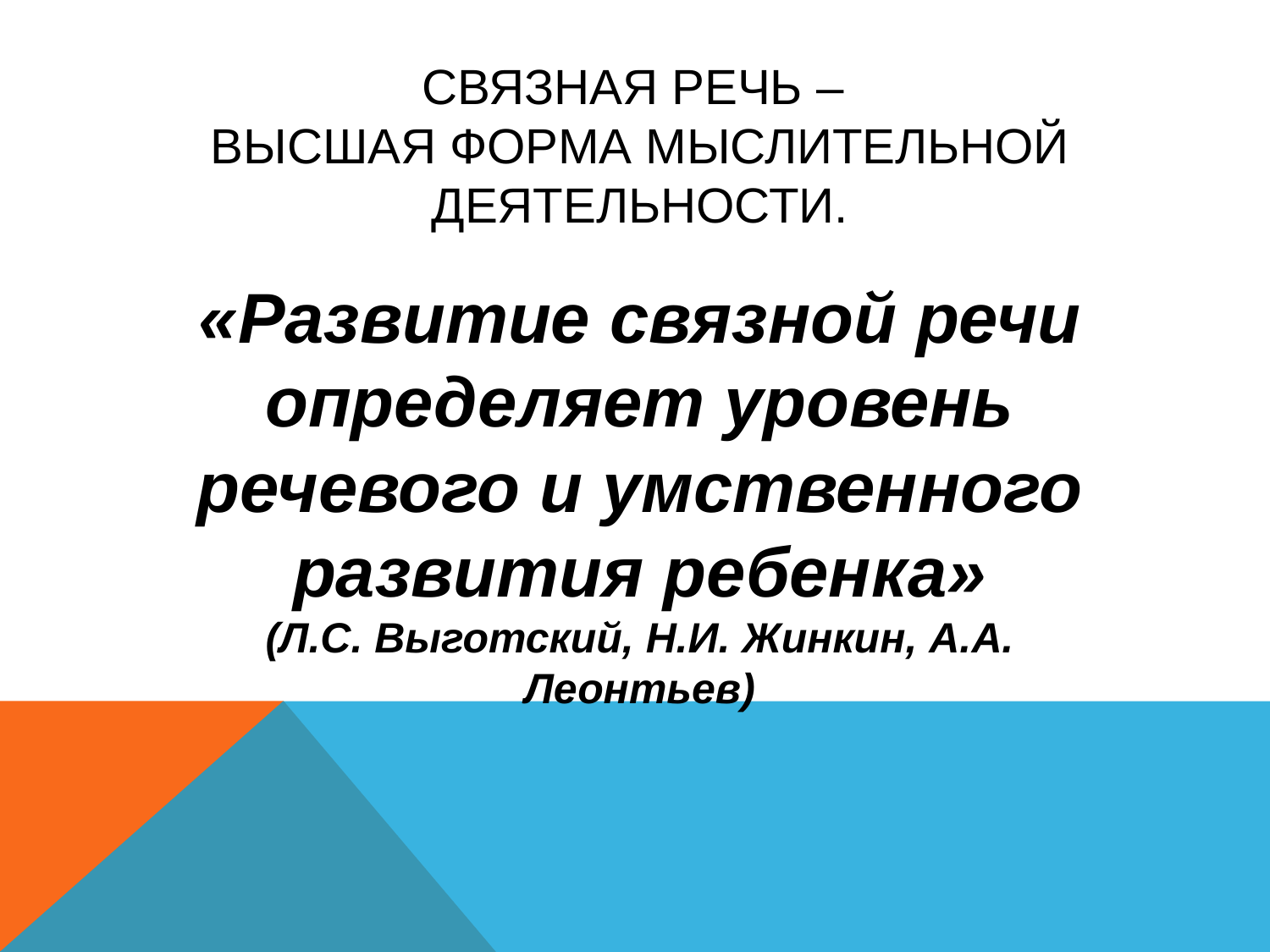

# Связная речь – высшая форма мыслительной деятельности.
«Развитие связной речи определяет уровень речевого и умственного развития ребенка»
(Л.С. Выготский, Н.И. Жинкин, А.А. Леонтьев)